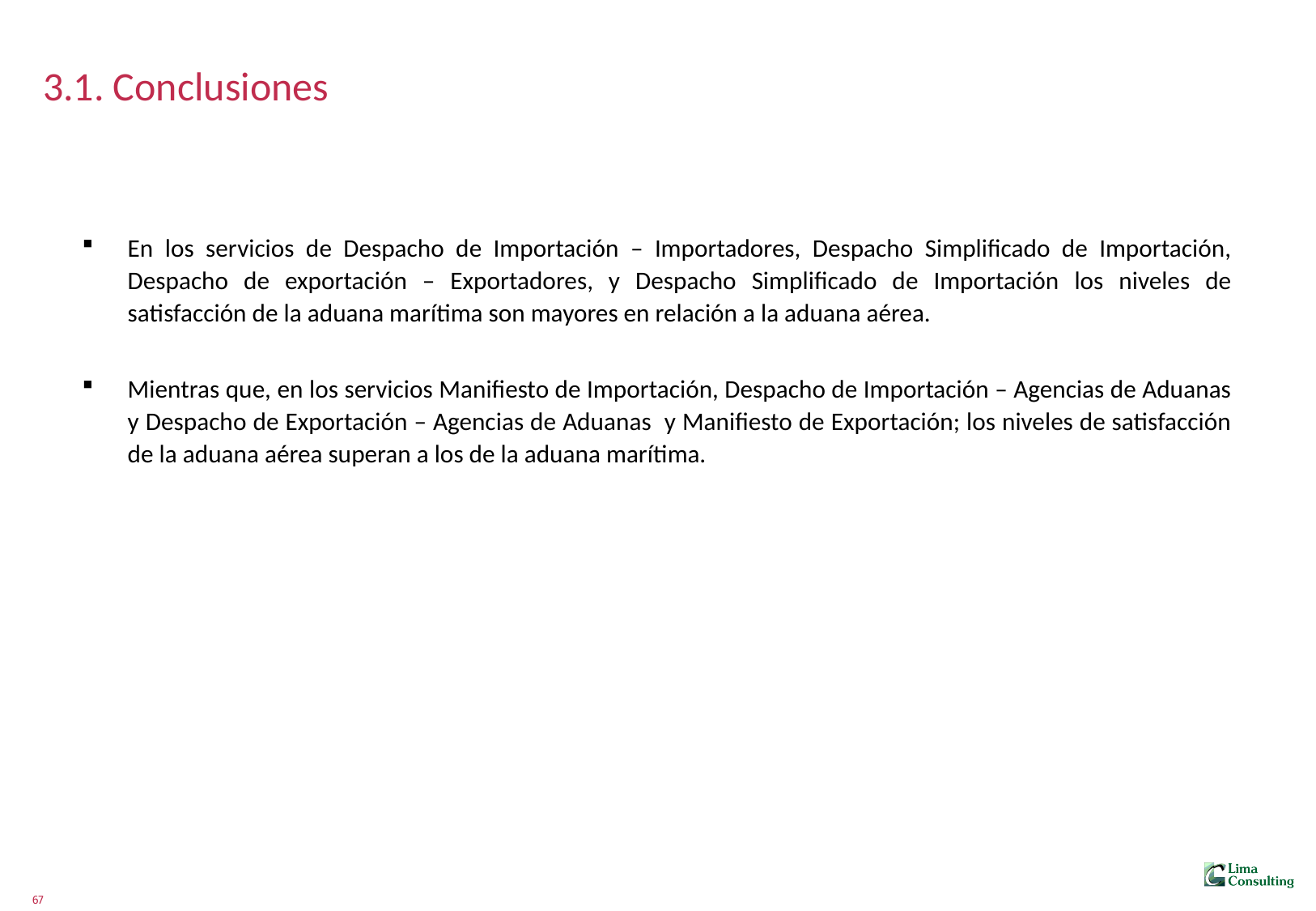

# 3.1. Conclusiones

En los servicios de Despacho de Importación – Importadores, Despacho Simplificado de Importación, Despacho de exportación – Exportadores, y Despacho Simplificado de Importación los niveles de satisfacción de la aduana marítima son mayores en relación a la aduana aérea.

Mientras que, en los servicios Manifiesto de Importación, Despacho de Importación – Agencias de Aduanas y Despacho de Exportación – Agencias de Aduanas  y Manifiesto de Exportación; los niveles de satisfacción de la aduana aérea superan a los de la aduana marítima.